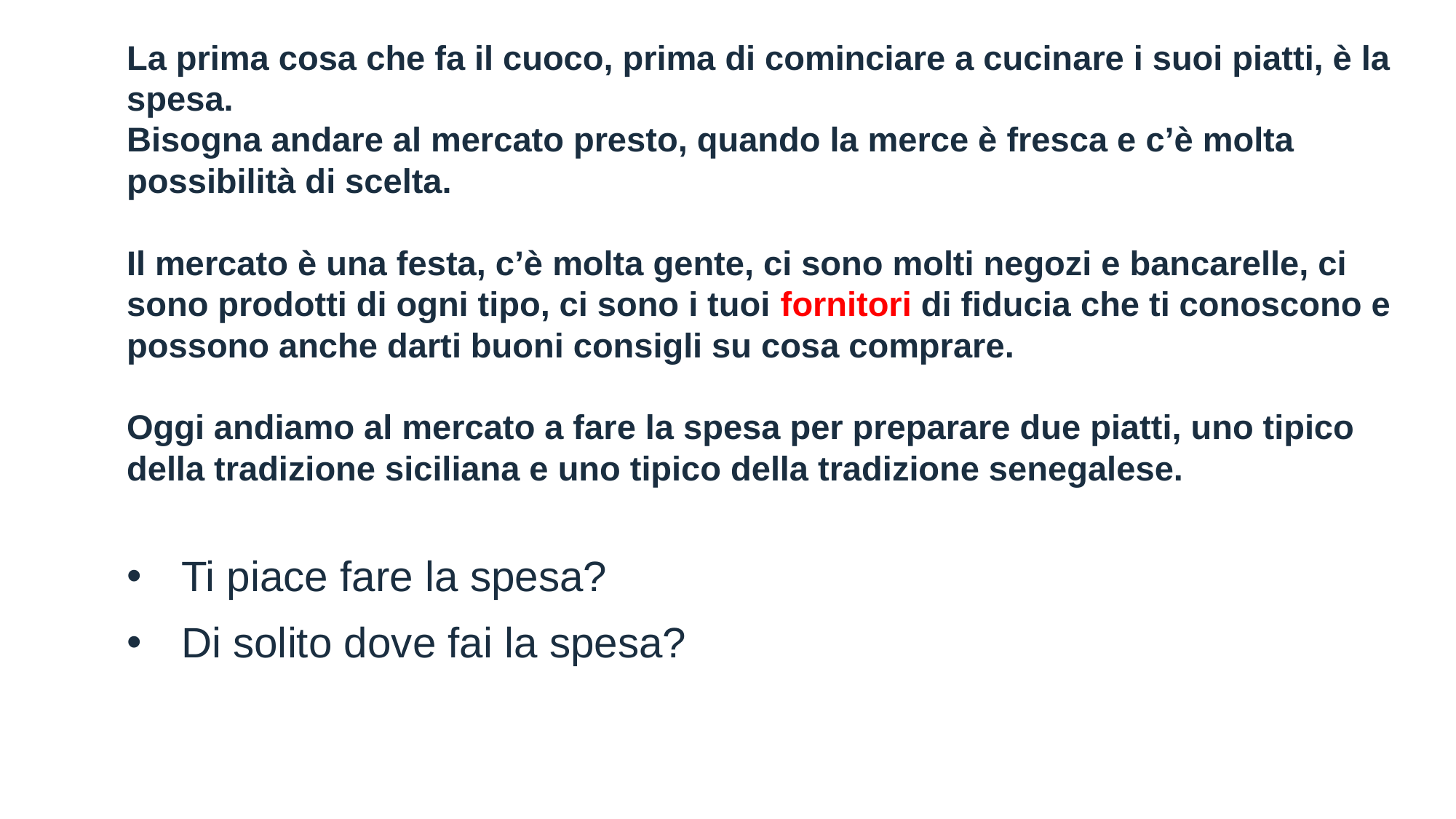

# La prima cosa che fa il cuoco, prima di cominciare a cucinare i suoi piatti, è la spesa. Bisogna andare al mercato presto, quando la merce è fresca e c’è molta possibilità di scelta. Il mercato è una festa, c’è molta gente, ci sono molti negozi e bancarelle, ci sono prodotti di ogni tipo, ci sono i tuoi fornitori di fiducia che ti conoscono e possono anche darti buoni consigli su cosa comprare. Oggi andiamo al mercato a fare la spesa per preparare due piatti, uno tipico della tradizione siciliana e uno tipico della tradizione senegalese.
Ti piace fare la spesa?
Di solito dove fai la spesa?